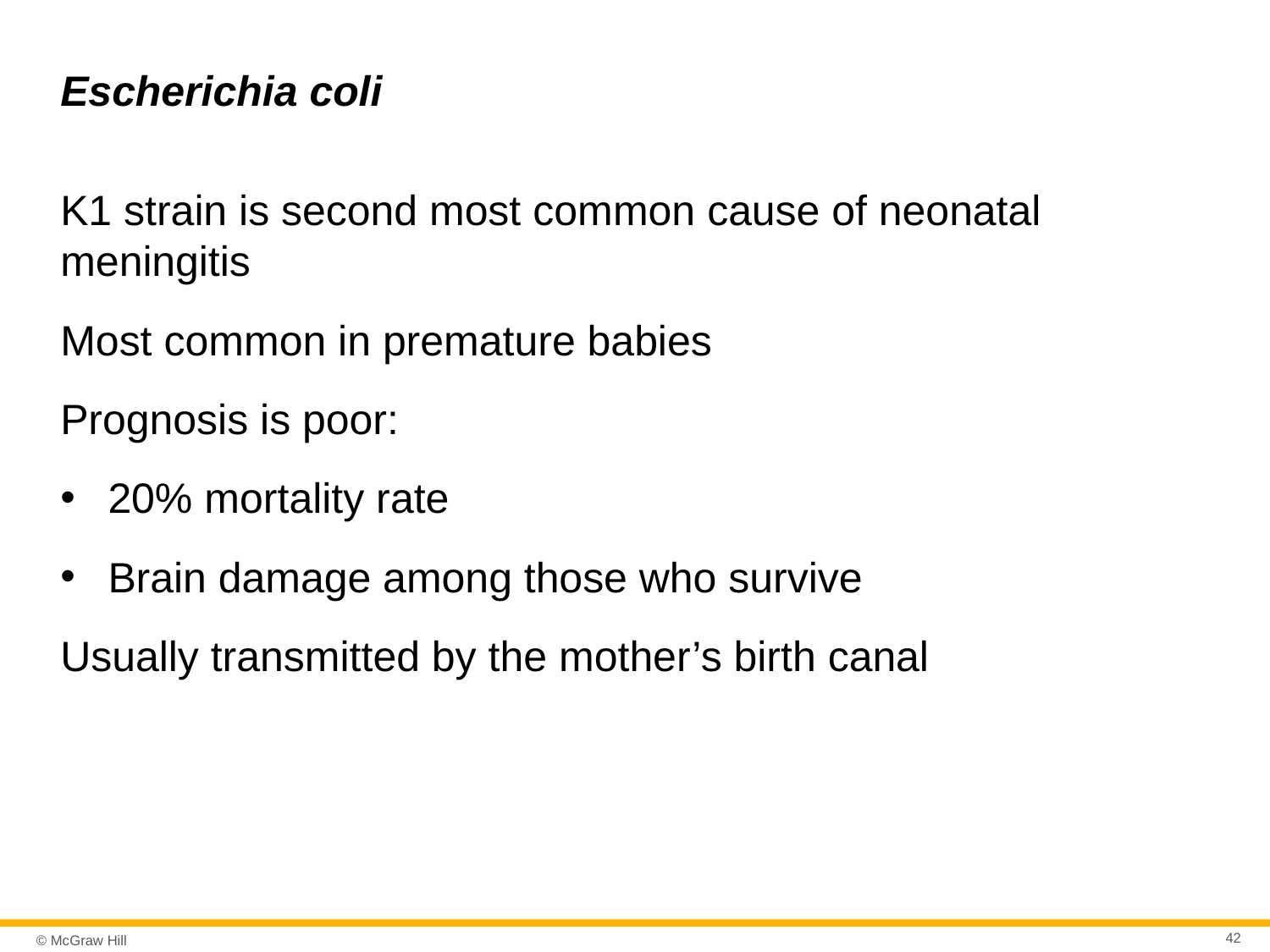

# Escherichia coli
K1 strain is second most common cause of neonatal meningitis
Most common in premature babies
Prognosis is poor:
20% mortality rate
Brain damage among those who survive
Usually transmitted by the mother’s birth canal